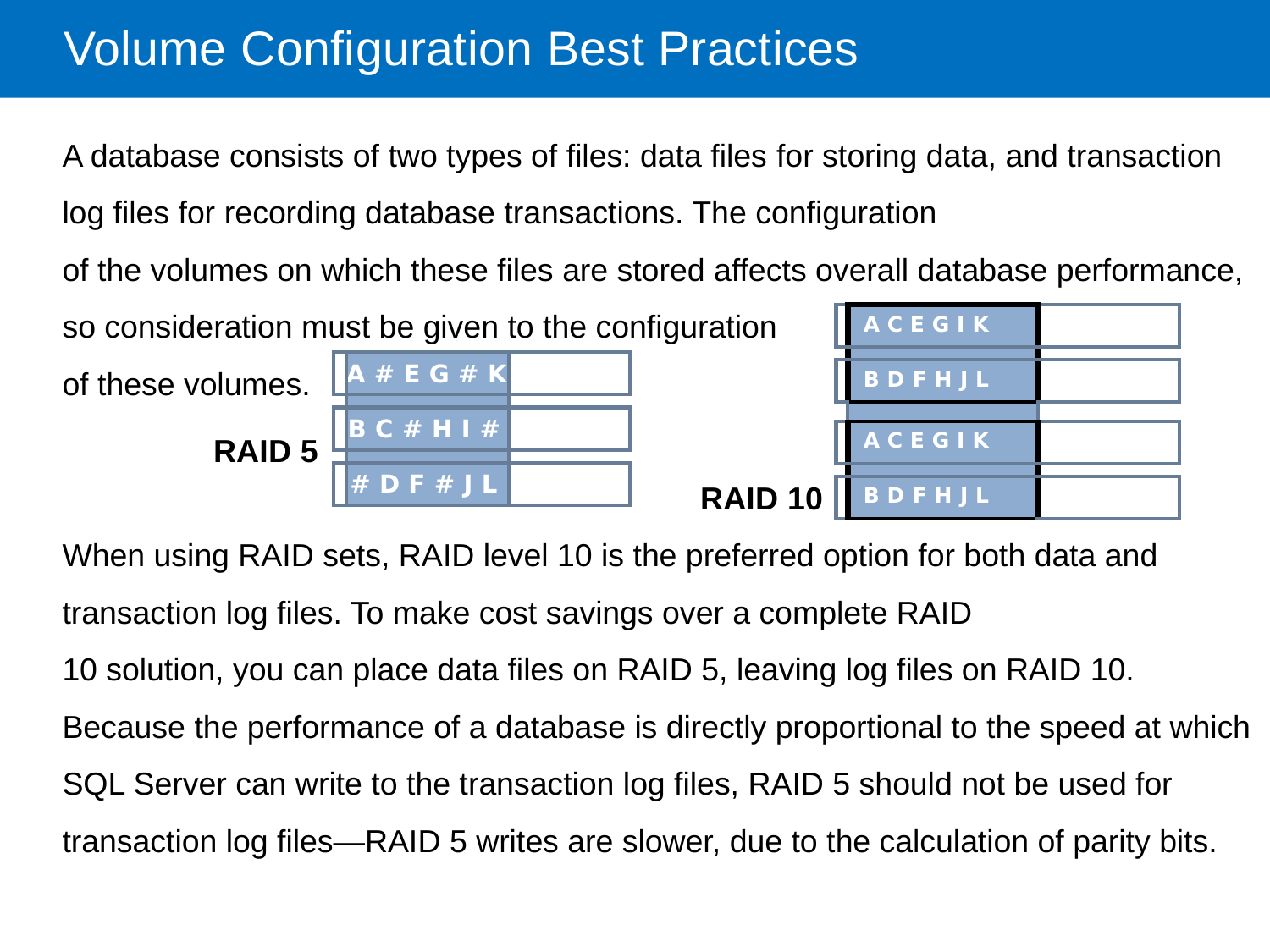

Volume Configuration Best Practices
A database consists of two types of files: data files for storing data, and transaction log files for recording database transactions. The configuration
of the volumes on which these files are stored affects overall database performance, so consideration must be given to the configuration
of these volumes.

When using RAID sets, RAID level 10 is the preferred option for both data and transaction log files. To make cost savings over a complete RAID
10 solution, you can place data files on RAID 5, leaving log files on RAID 10.
Because the performance of a database is directly proportional to the speed at which SQL Server can write to the transaction log files, RAID 5 should not be used for transaction log files—RAID 5 writes are slower, due to the calculation of parity bits.
|  | A C E G I K |  |
| --- | --- | --- |
|  |  |  |
|  | B D F H J L |  |
|  |  |  |
|  | A C E G I K |  |
|  |  |  |
|  | B D F H J L |  |
|  | A # E G # K |  |
| --- | --- | --- |
|  |  |  |
|  | B C # H I # |  |
|  |  |  |
|  | # D F # J L |  |
RAID 5
RAID 10